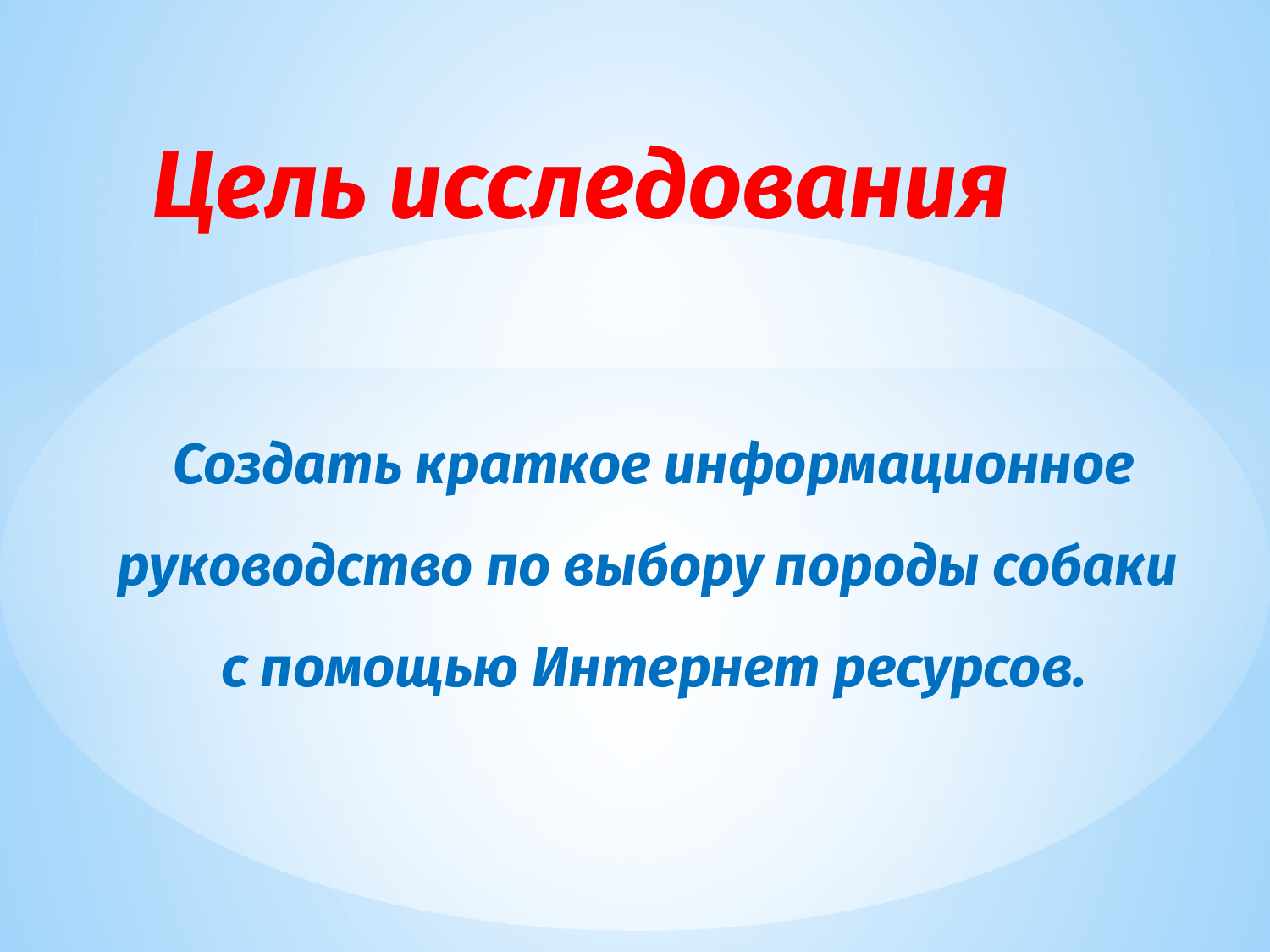

# Цель исследования
Создать краткое информационное руководство по выбору породы собаки  с помощью Интернет ресурсов.